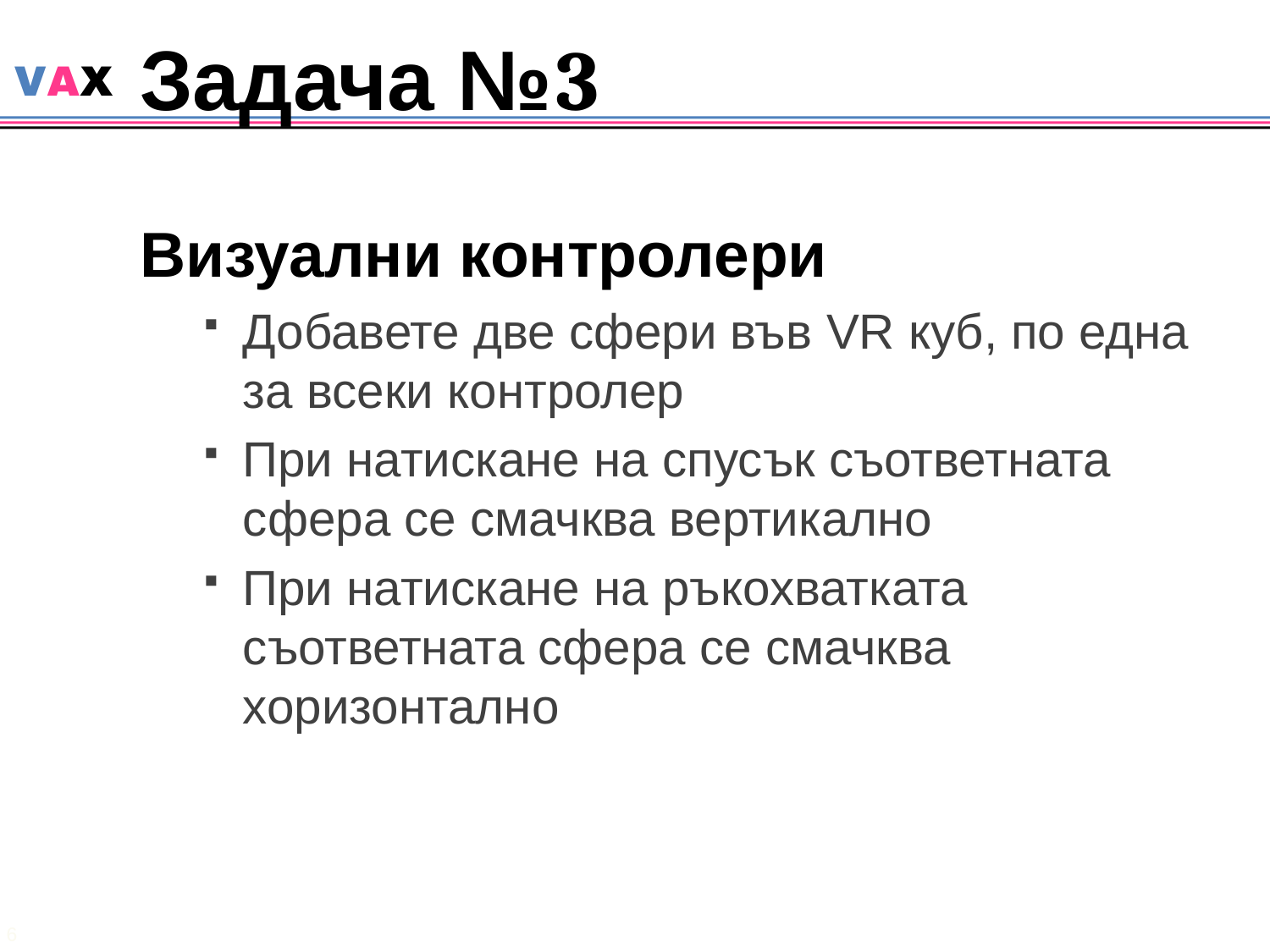

# Задача №3
Визуални контролери
Добавете две сфери във VR куб, по една за всеки контролер
При натискане на спусък съответната сфера се смачква вертикално
При натискане на ръкохватката съответната сфера се смачква хоризонтално